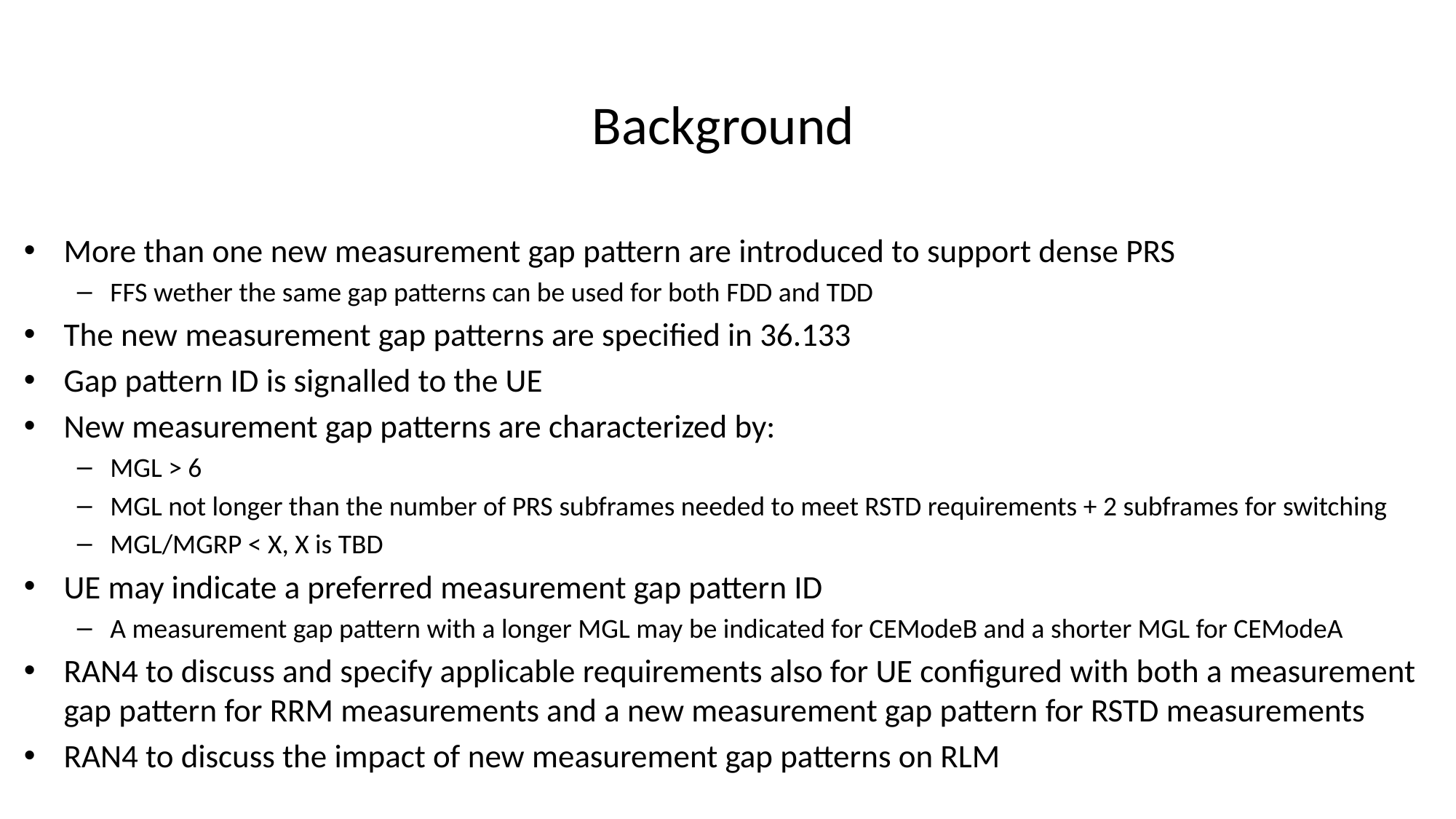

# Background
More than one new measurement gap pattern are introduced to support dense PRS
FFS wether the same gap patterns can be used for both FDD and TDD
The new measurement gap patterns are specified in 36.133
Gap pattern ID is signalled to the UE
New measurement gap patterns are characterized by:
MGL > 6
MGL not longer than the number of PRS subframes needed to meet RSTD requirements + 2 subframes for switching
MGL/MGRP < X, X is TBD
UE may indicate a preferred measurement gap pattern ID
A measurement gap pattern with a longer MGL may be indicated for CEModeB and a shorter MGL for CEModeA
RAN4 to discuss and specify applicable requirements also for UE configured with both a measurement gap pattern for RRM measurements and a new measurement gap pattern for RSTD measurements
RAN4 to discuss the impact of new measurement gap patterns on RLM